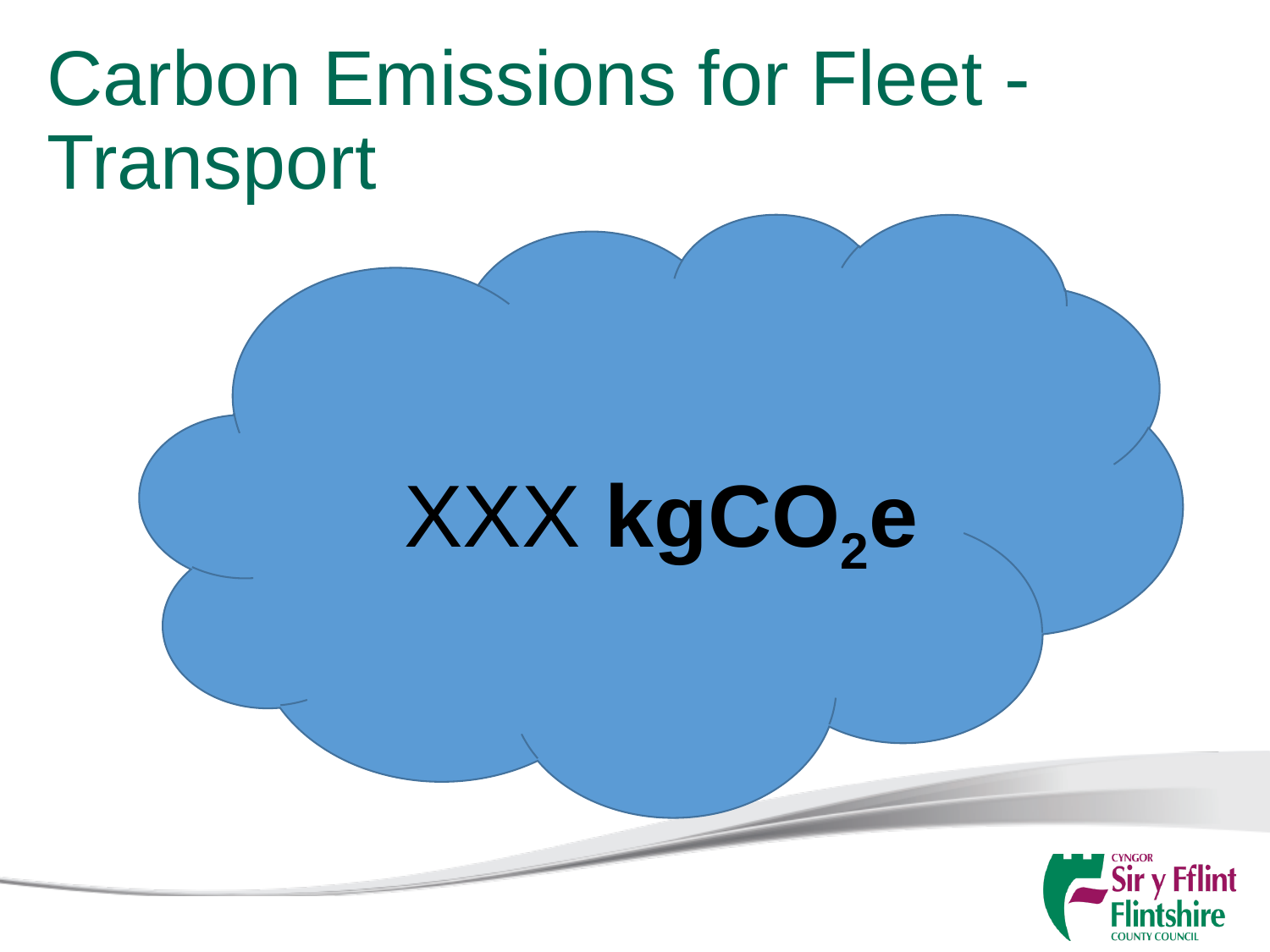

# Carbon Emissions for Fleet - Transport

 XXX kgCO2e